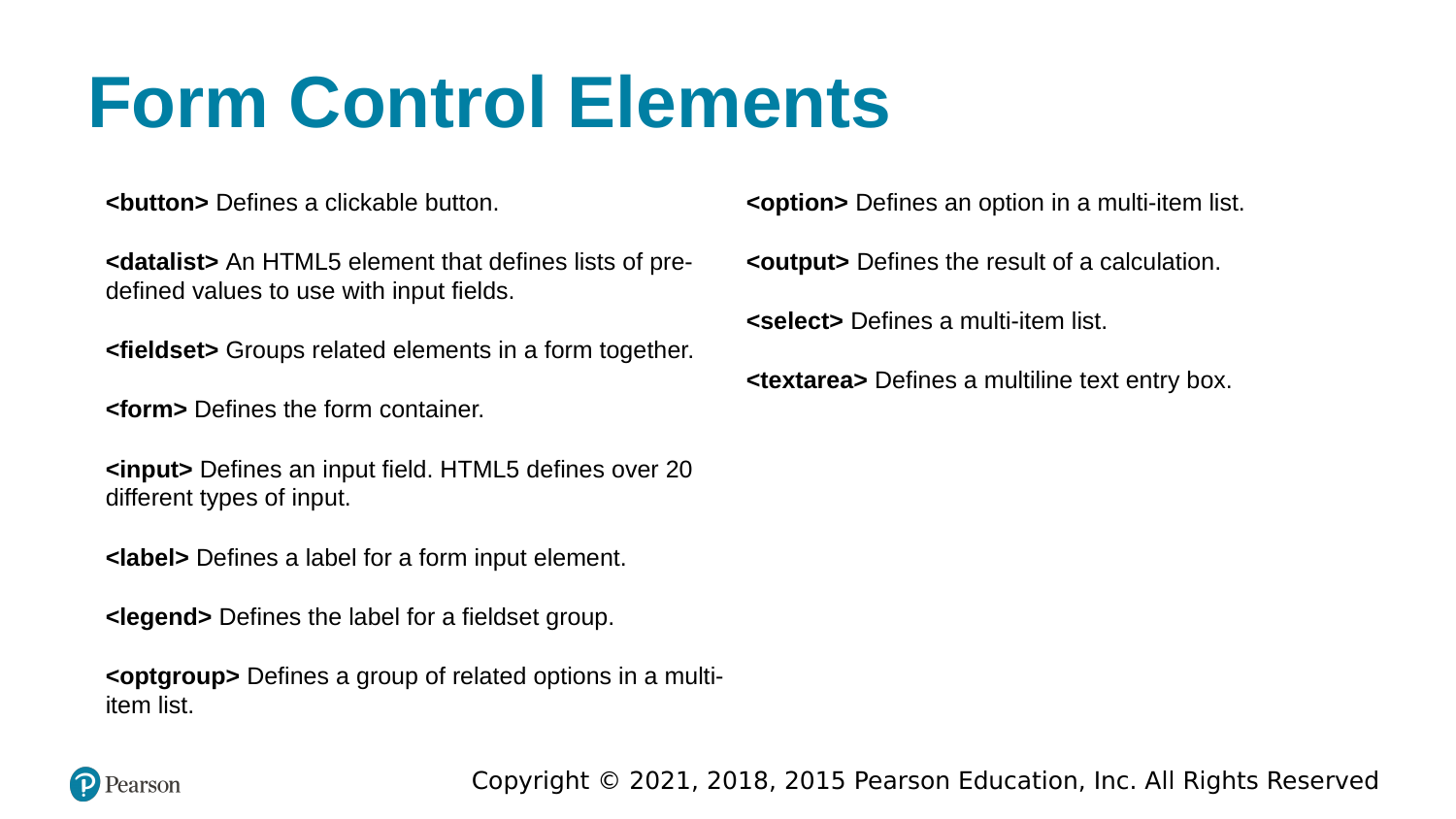

# Form Control Elements
<button> Defines a clickable button.
<datalist> An HTML5 element that defines lists of pre-defined values to use with input fields.
<fieldset> Groups related elements in a form together.
<form> Defines the form container.
<input> Defines an input field. HTML5 defines over 20 different types of input.
<label> Defines a label for a form input element.
<legend> Defines the label for a fieldset group.
<optgroup> Defines a group of related options in a multi-item list.
<option> Defines an option in a multi-item list.
<output> Defines the result of a calculation.
<select> Defines a multi-item list.
<textarea> Defines a multiline text entry box.